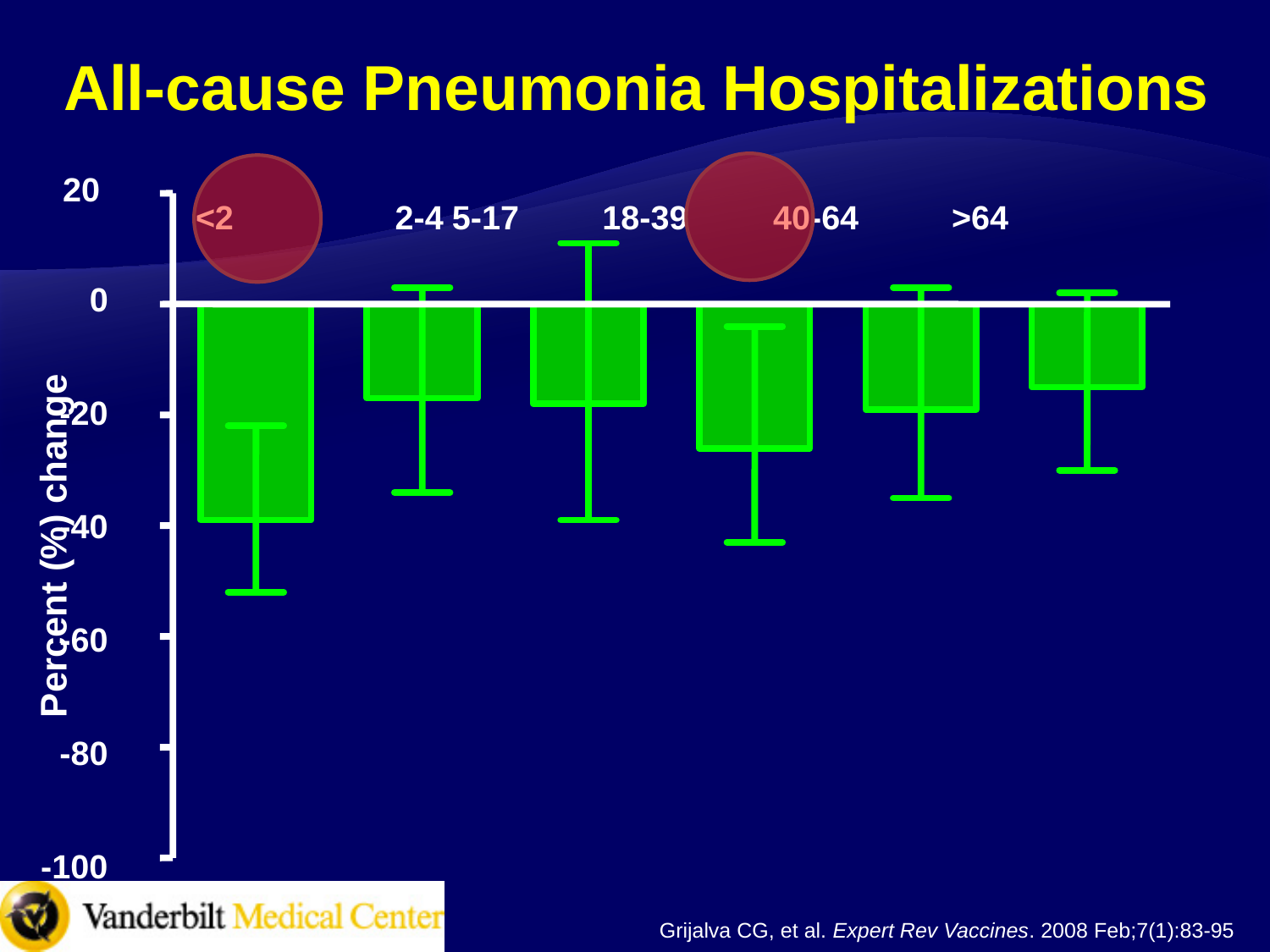

All-cause Pneumonia Hospitalizations

20

<2
2-4
5-17
18-39
40-64
>64

0

-20

-40

Percent (%) change

-60

-80

-100

Grijalva CG, et al. Expert Rev Vaccines. 2008 Feb;7(1):83-95